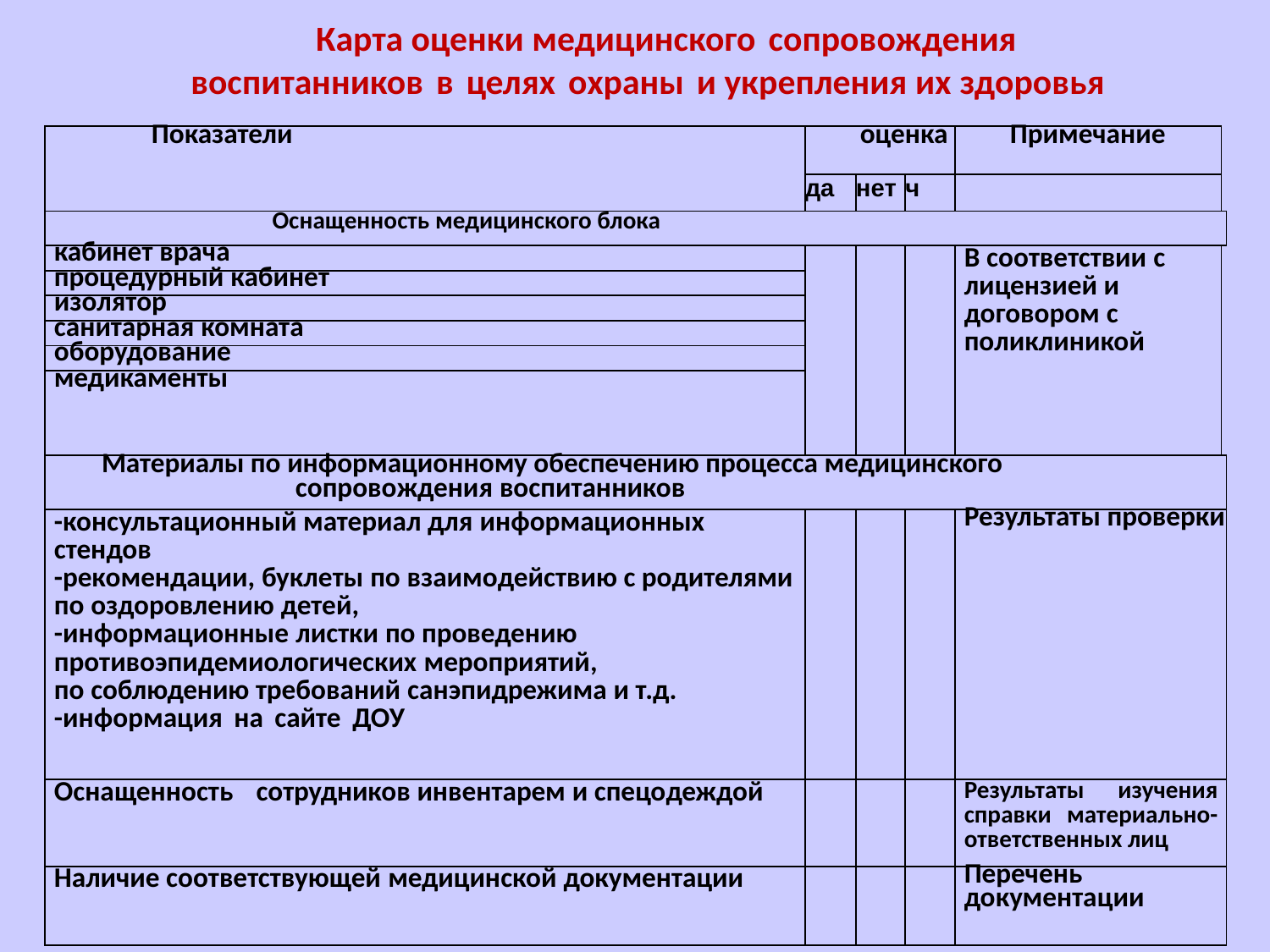

# Карта оценки медицинского сопровождения воспитанников в целях охраны и укрепления их здоровья
| Показатели | оценка |  |  | Примечание |  |
| --- | --- | --- | --- | --- | --- |
|  | да | нет | ч |  |  |
| Оснащенность медицинского блока |  |  |  |  |  |
| кабинет врача |  |  |  | В соответствии с лицензией и договором с поликлиникой |  |
| процедурный кабинет |  |  |  |  |  |
| изолятор |  |  |  |  |  |
| санитарная комната |  |  |  |  |  |
| оборудование |  |  |  |  |  |
| медикаменты |  |  |  |  |  |
| Материалы по информационному обеспечению процесса медицинского сопровождения воспитанников |  |  |  |  |  |
| -консультационный материал для информационных стендов -рекомендации, буклеты по взаимодействию с родителями по оздоровлению детей, -информационные листки по проведению противоэпидемиологических мероприятий, по соблюдению требований санэпидрежима и т.д. -информация на сайте ДОУ |  |  |  | Результаты проверки |  |
| Оснащенность сотрудников инвентарем и спецодеждой |  |  |  | Результаты изучения справки материально- ответственных лиц |  |
| Наличие соответствующей медицинской документации |  |  |  | Перечень документации |  |